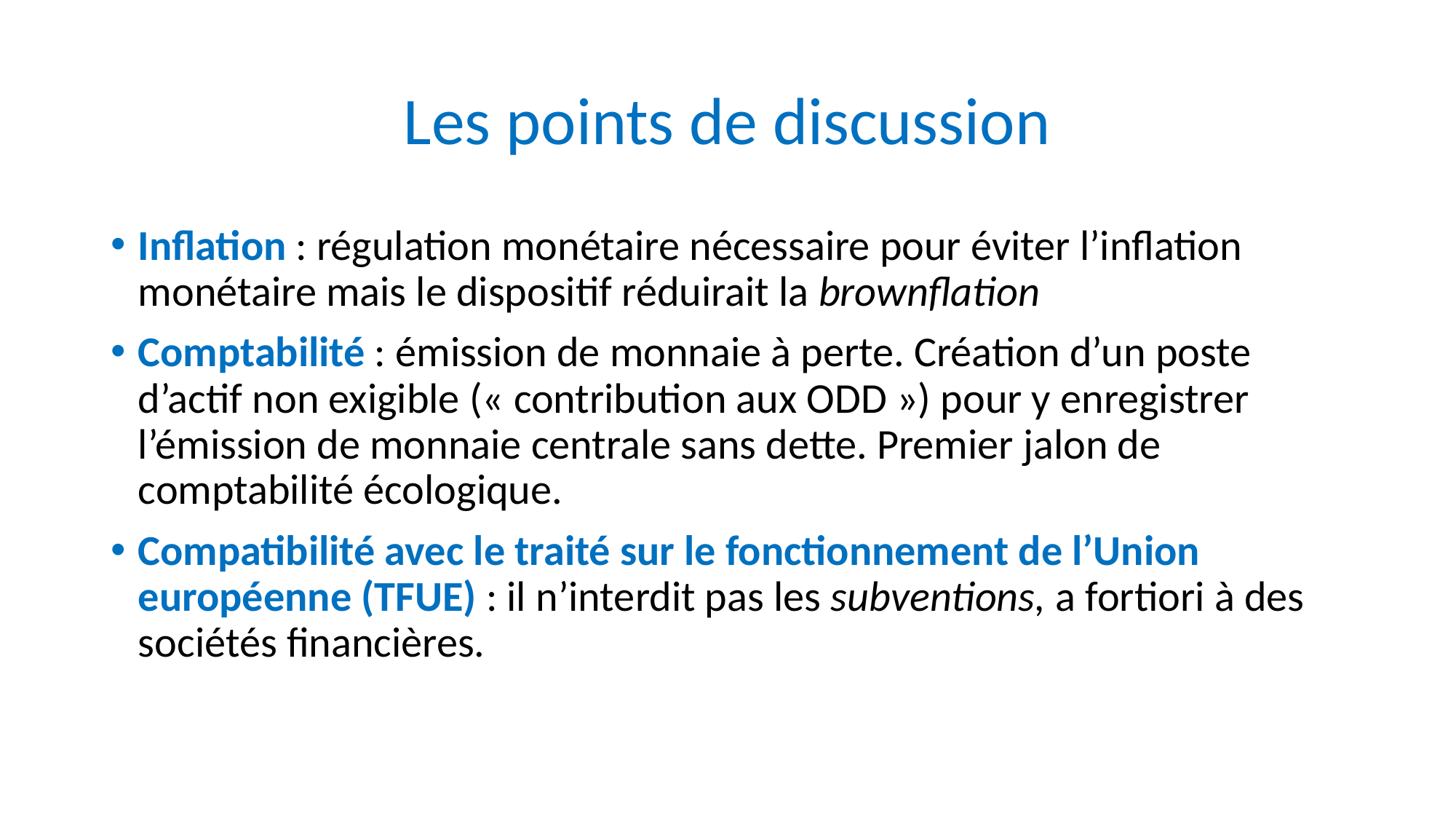

# Les points de discussion
Inflation : régulation monétaire nécessaire pour éviter l’inflation monétaire mais le dispositif réduirait la brownflation
Comptabilité : émission de monnaie à perte. Création d’un poste d’actif non exigible (« contribution aux ODD ») pour y enregistrer l’émission de monnaie centrale sans dette. Premier jalon de comptabilité écologique.
Compatibilité avec le traité sur le fonctionnement de l’Union européenne (TFUE) : il n’interdit pas les subventions, a fortiori à des sociétés financières.